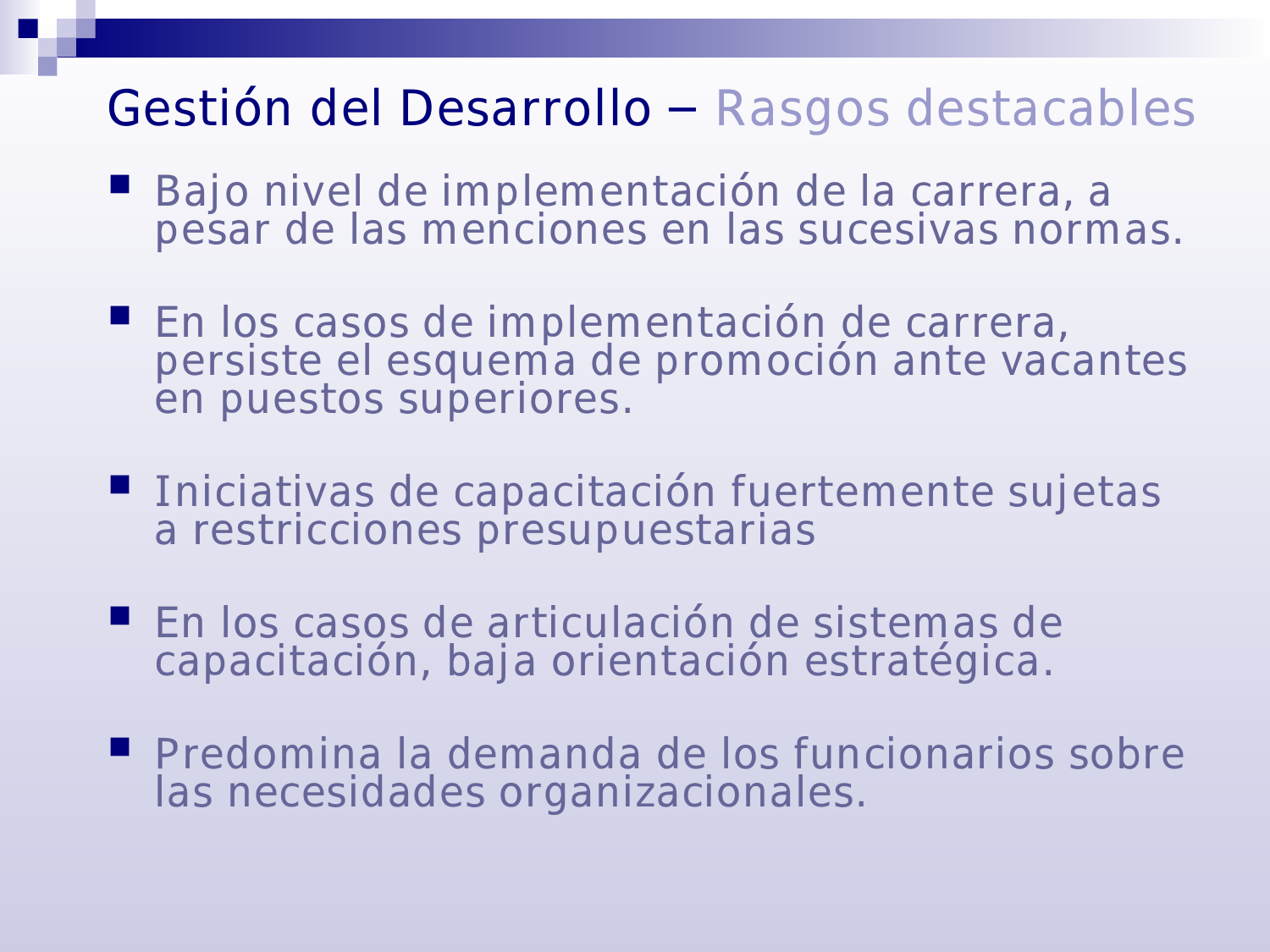

# Gestión del Desarrollo – Rasgos destacables
Bajo nivel de implementación de la carrera, a pesar de las menciones en las sucesivas normas.

En los casos de implementación de carrera, persiste el esquema de promoción ante vacantes en puestos superiores.

Iniciativas de capacitación fuertemente sujetas a restricciones presupuestarias

En los casos de articulación de sistemas de capacitación, baja orientación estratégica.

Predomina la demanda de los funcionarios sobre las necesidades organizacionales.